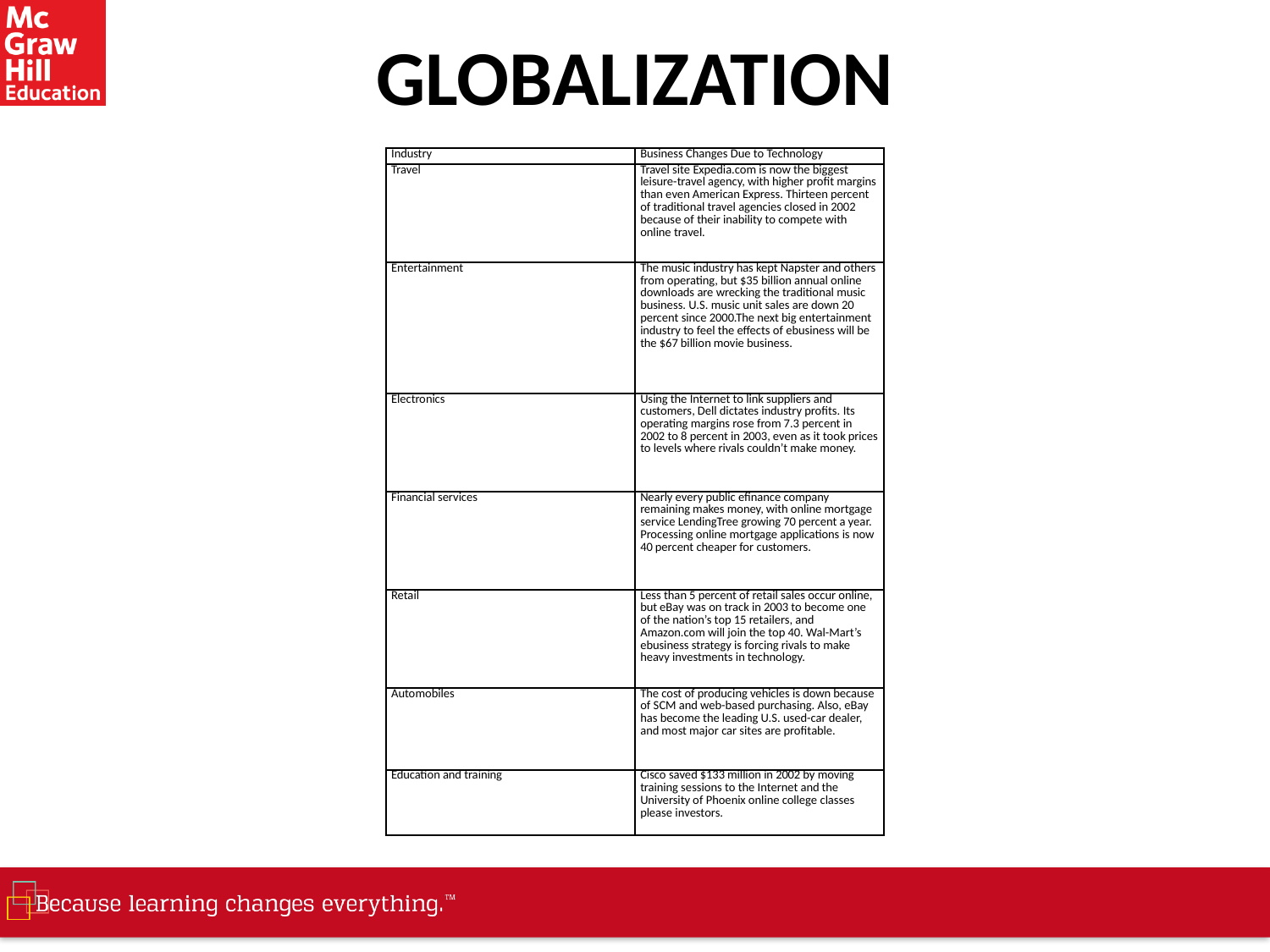

# GLOBALIZATION
| Industry | Business Changes Due to Technology |
| --- | --- |
| Travel | Travel site Expedia.com is now the biggest leisure-travel agency, with higher profit margins than even American Express. Thirteen percent of traditional travel agencies closed in 2002 because of their inability to compete with online travel. |
| Entertainment | The music industry has kept Napster and others from operating, but $35 billion annual online downloads are wrecking the traditional music business. U.S. music unit sales are down 20 percent since 2000.The next big entertainment industry to feel the effects of ebusiness will be the $67 billion movie business. |
| Electronics | Using the Internet to link suppliers and customers, Dell dictates industry profits. Its operating margins rose from 7.3 percent in 2002 to 8 percent in 2003, even as it took prices to levels where rivals couldn’t make money. |
| Financial services | Nearly every public efinance company remaining makes money, with online mortgage service LendingTree growing 70 percent a year. Processing online mortgage applications is now 40 percent cheaper for customers. |
| Retail | Less than 5 percent of retail sales occur online, but eBay was on track in 2003 to become one of the nation’s top 15 retailers, and Amazon.com will join the top 40. Wal-Mart’s ebusiness strategy is forcing rivals to make heavy investments in technology. |
| Automobiles | The cost of producing vehicles is down because of SCM and web-based purchasing. Also, eBay has become the leading U.S. used-car dealer, and most major car sites are profitable. |
| Education and training | Cisco saved $133 million in 2002 by moving training sessions to the Internet and the University of Phoenix online college classes please investors. |